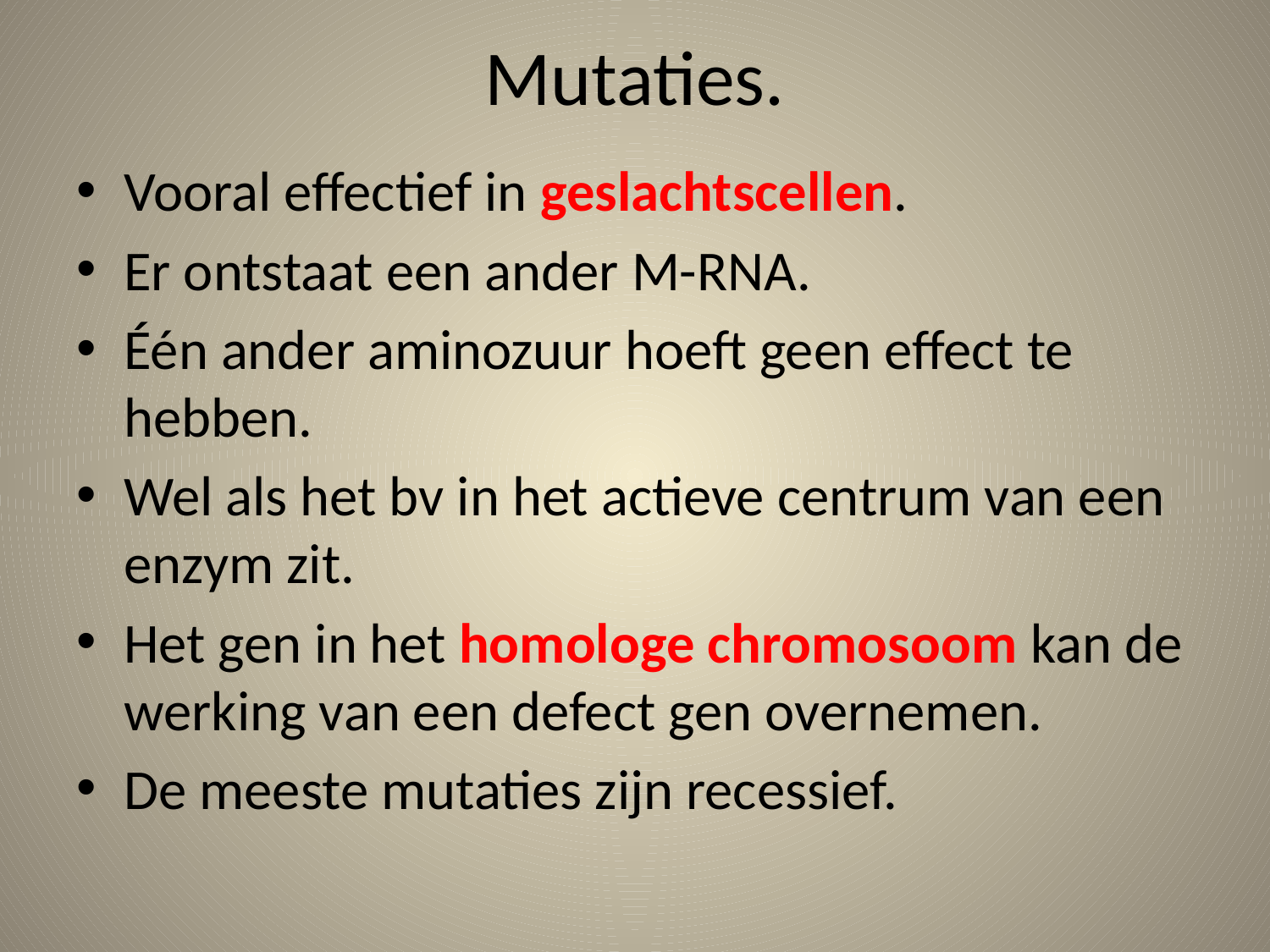

# Mutaties.
Vooral effectief in geslachtscellen.
Er ontstaat een ander M-RNA.
Één ander aminozuur hoeft geen effect te hebben.
Wel als het bv in het actieve centrum van een enzym zit.
Het gen in het homologe chromosoom kan de werking van een defect gen overnemen.
De meeste mutaties zijn recessief.